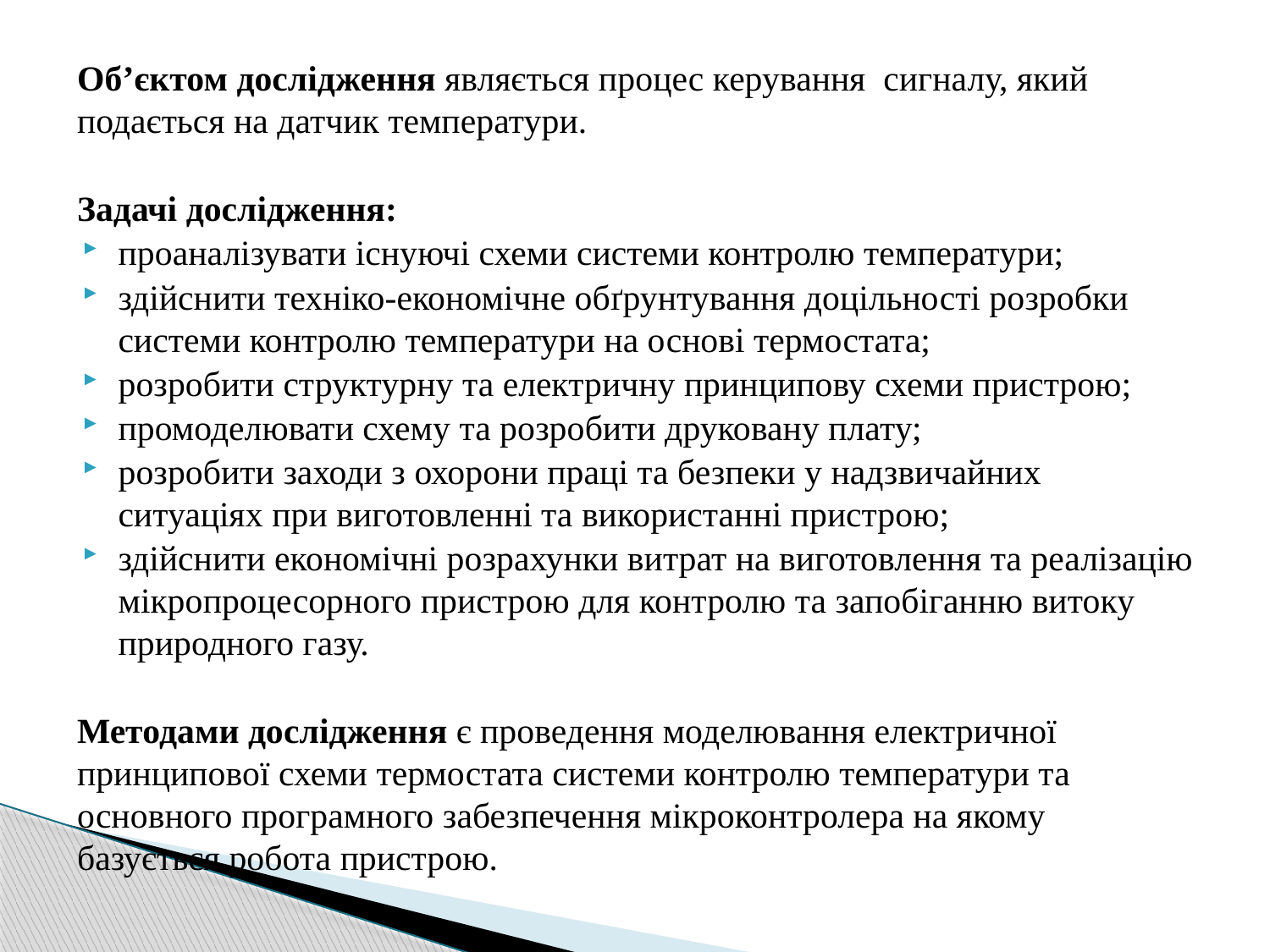

Об’єктом дослідження являється процес керування  сигналу, який подається на датчик температури.

Задачі дослідження:
проаналізувати існуючі схеми системи контролю температури;
здійснити техніко-економічне обґрунтування доцільності розробки системи контролю температури на основі термостата;
розробити структурну та електричну принципову схеми пристрою;
промоделювати схему та розробити друковану плату;
розробити заходи з охорони праці та безпеки у надзвичайних ситуаціях при виготовленні та використанні пристрою;
здійснити економічні розрахунки витрат на виготовлення та реалізацію мікропроцесорного пристрою для контролю та запобіганню витоку природного газу.

Методами дослідження є проведення моделювання електричної принципової схеми термостата системи контролю температури та основного програмного забезпечення мікроконтролера на якому базується робота пристрою.